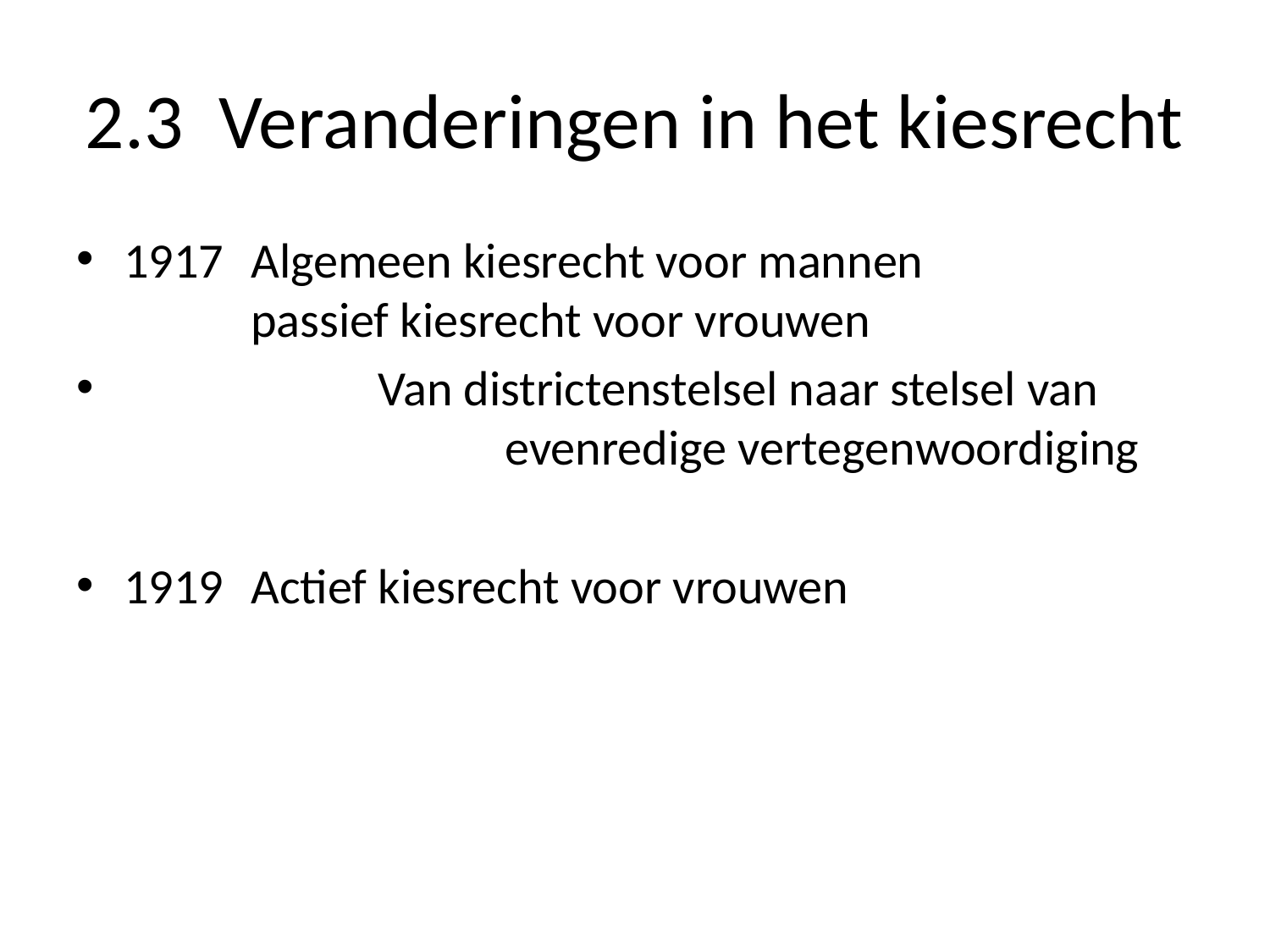

# 2.3  Veranderingen in het kiesrecht
1917 	Algemeen kiesrecht voor mannen       	   		passief kiesrecht voor vrouwen
               	Van districtenstelsel naar stelsel van                             		evenredige vertegenwoordiging

1919 	Actief kiesrecht voor vrouwen